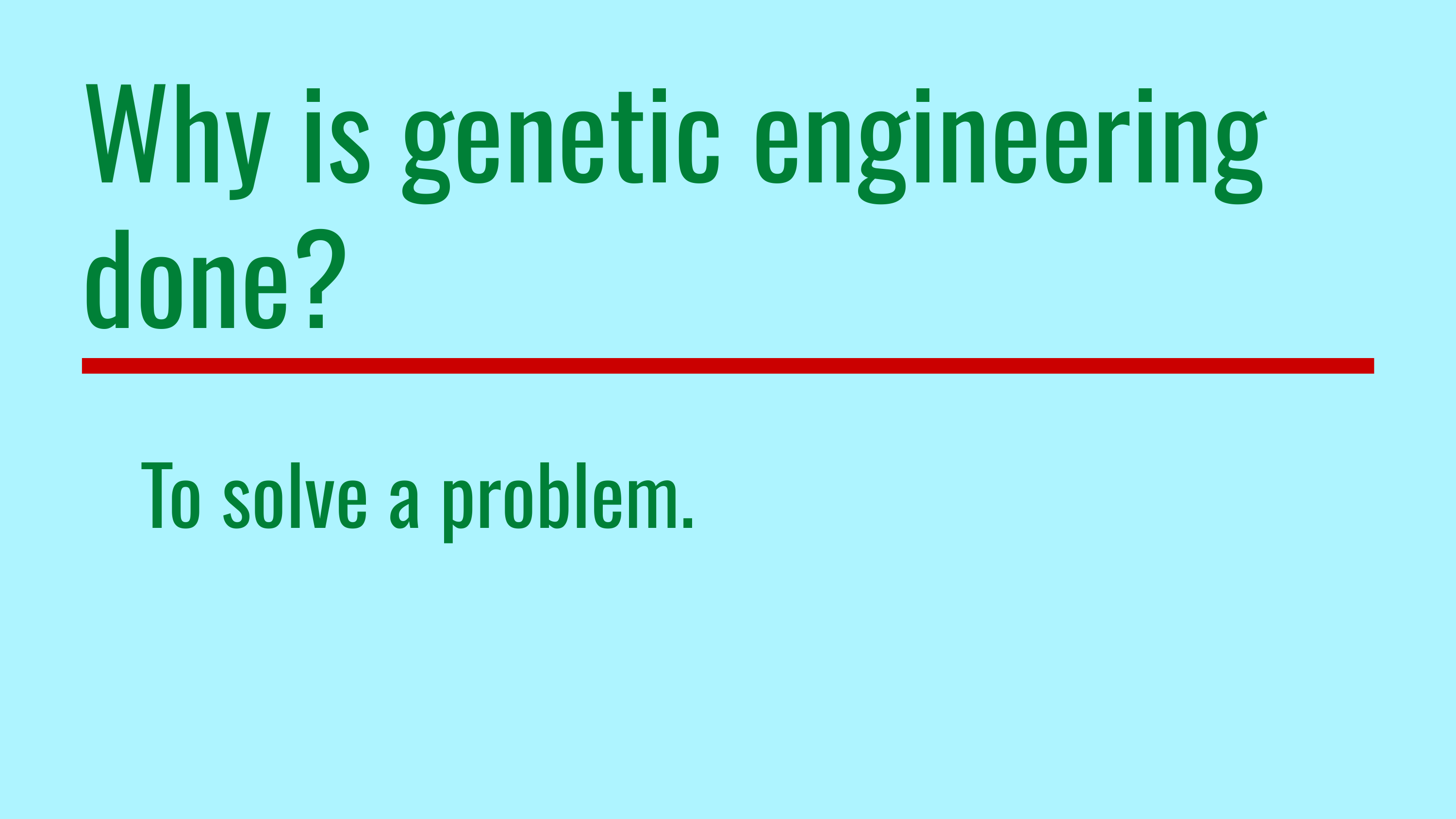

Why is genetic engineering done?

To solve a problem.